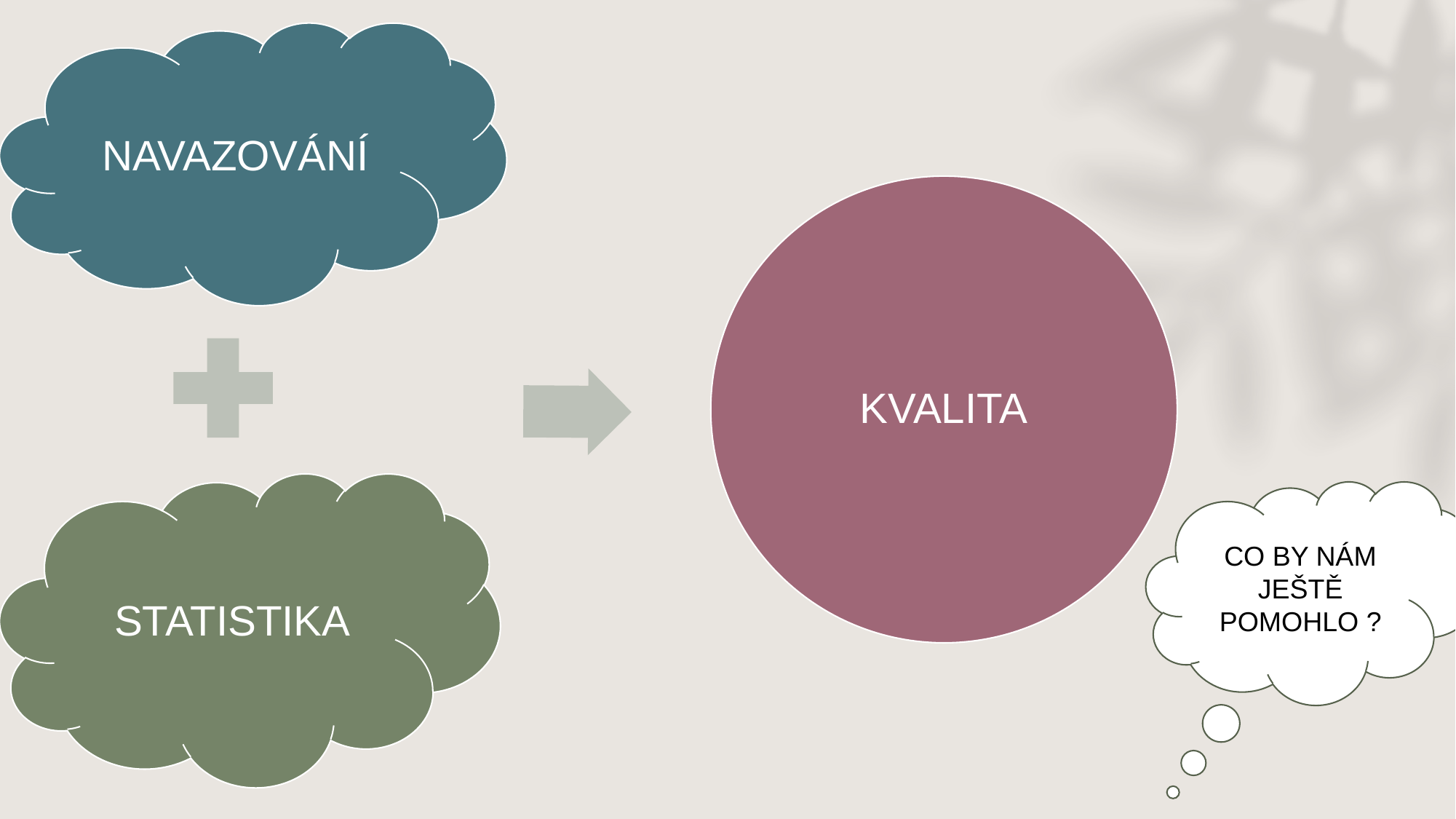

NAVAZOVÁNÍ

STATISTIKA

KVALITA
CO BY NÁM JEŠTĚ POMOHLO ?